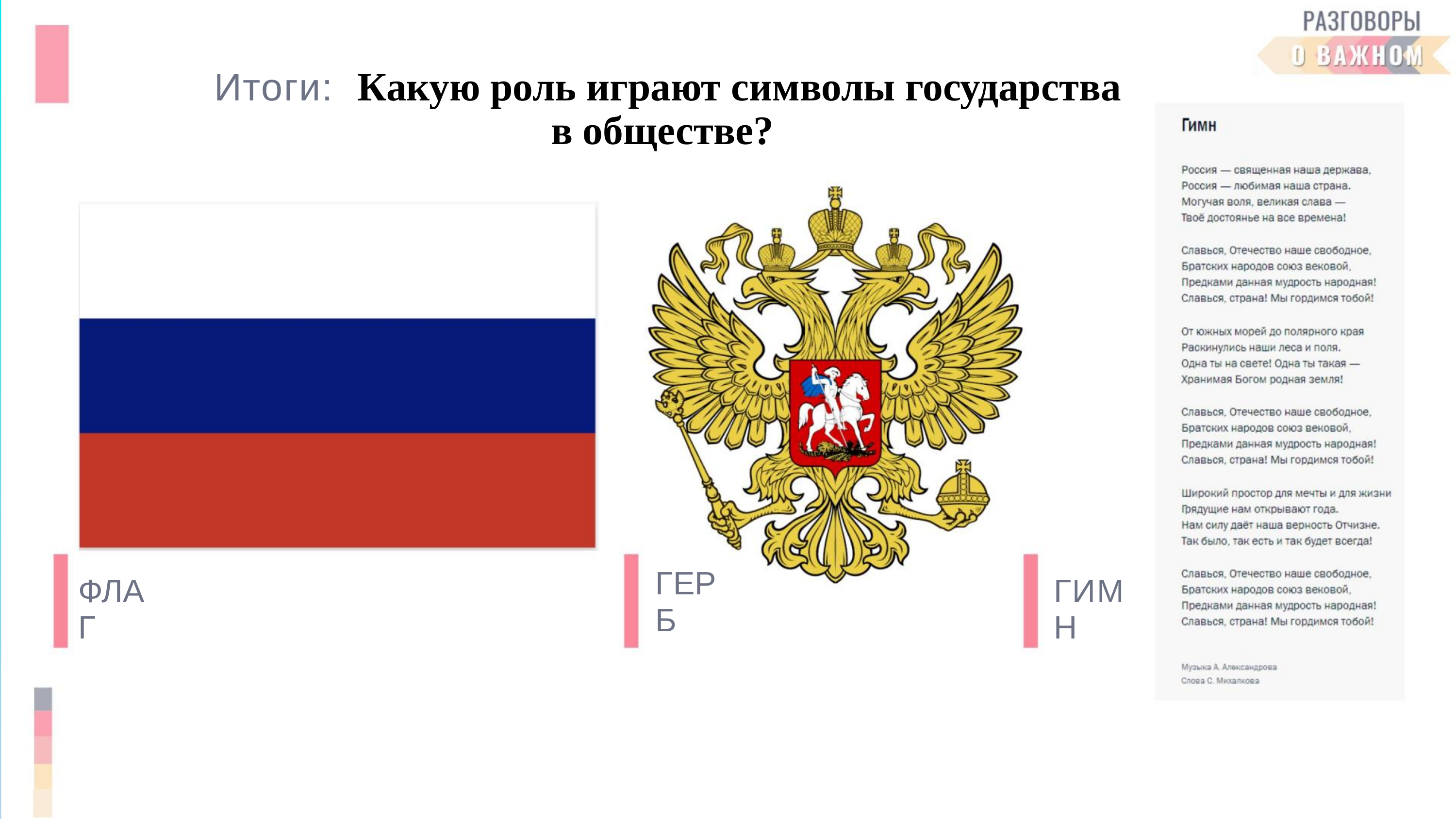

Итоги:  Какую роль играют символы государства в обществе?
ГЕРБ
ФЛАГ
ГИМН